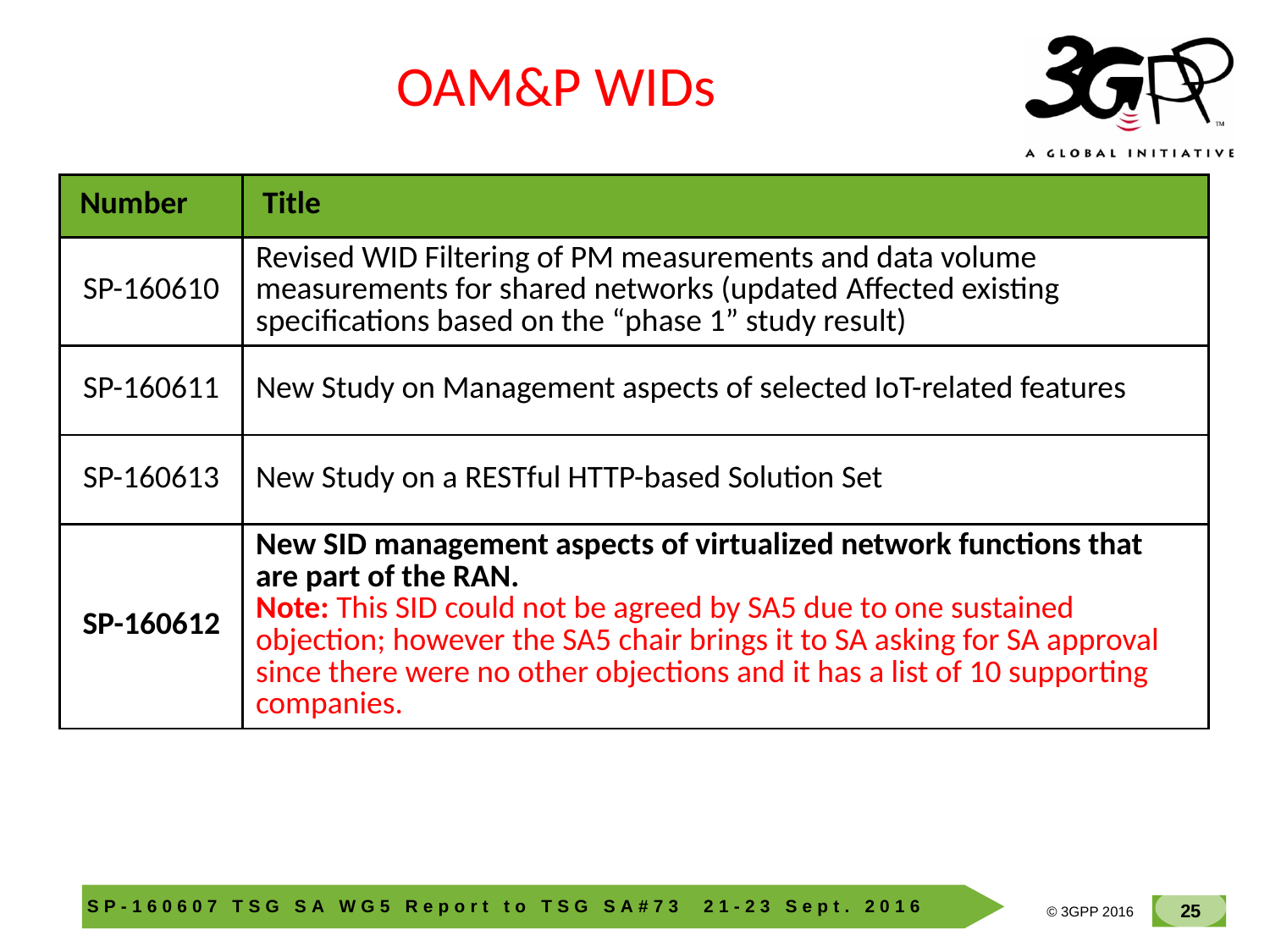

OAM&P WIDs
| Number | Title |
| --- | --- |
| SP-160610 | Revised WID Filtering of PM measurements and data volume measurements for shared networks (updated Affected existing specifications based on the “phase 1” study result) |
| SP-160611 | New Study on Management aspects of selected IoT-related features |
| SP-160613 | New Study on a RESTful HTTP-based Solution Set |
| SP-160612 | New SID management aspects of virtualized network functions that are part of the RAN. Note: This SID could not be agreed by SA5 due to one sustained objection; however the SA5 chair brings it to SA asking for SA approval since there were no other objections and it has a list of 10 supporting companies. |